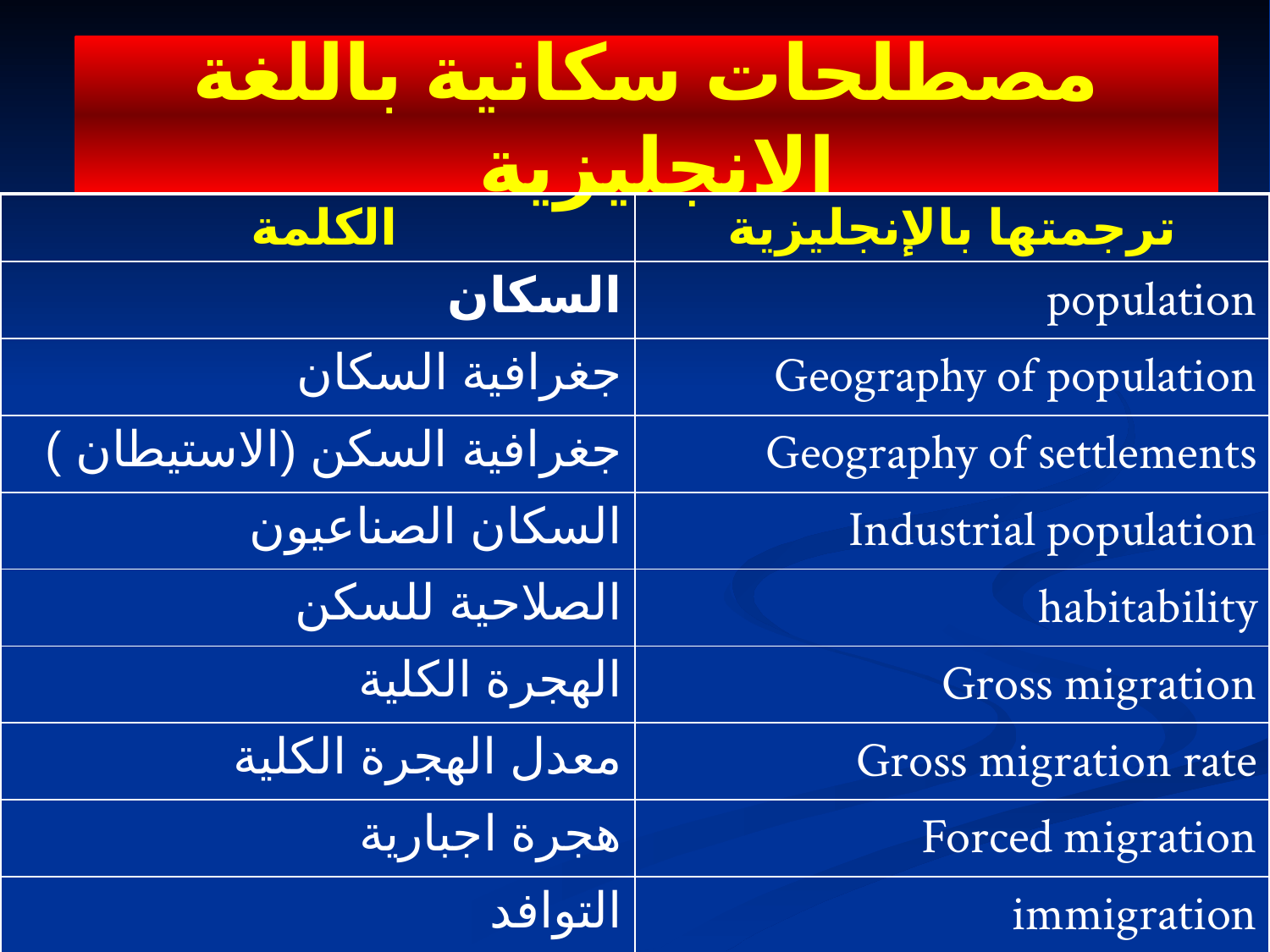

مصطلحات سكانية باللغة الانجليزية
| الكلمة | ترجمتها بالإنجليزية |
| --- | --- |
| السكان | population |
| جغرافية السكان | Geography of population |
| جغرافية السكن (الاستيطان ) | Geography of settlements |
| السكان الصناعيون | Industrial population |
| الصلاحية للسكن | habitability |
| الهجرة الكلية | Gross migration |
| معدل الهجرة الكلية | Gross migration rate |
| هجرة اجبارية | Forced migration |
| التوافد | immigration |